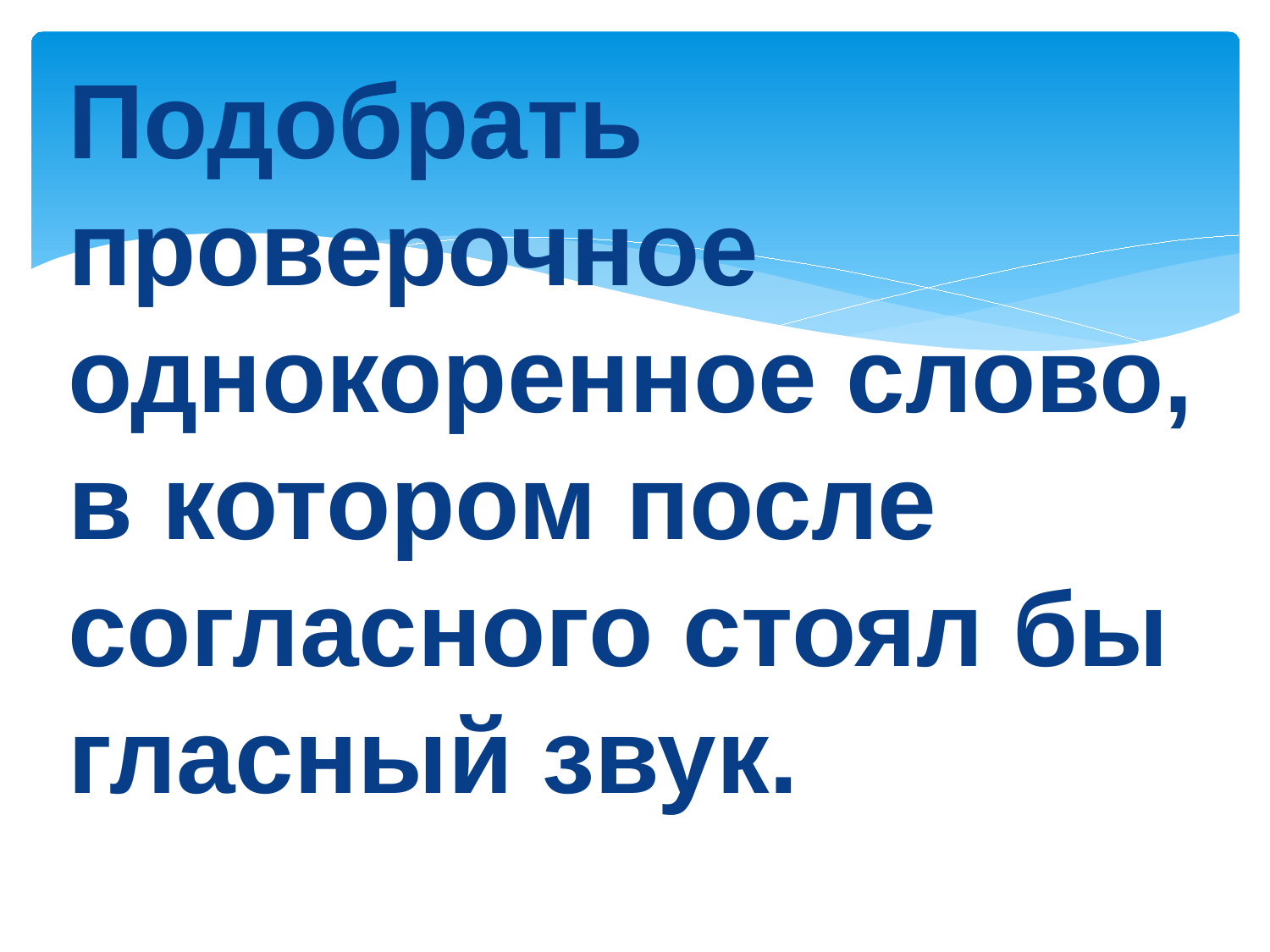

Подобрать проверочное однокоренное слово, в котором после согласного стоял бы гласный звук.